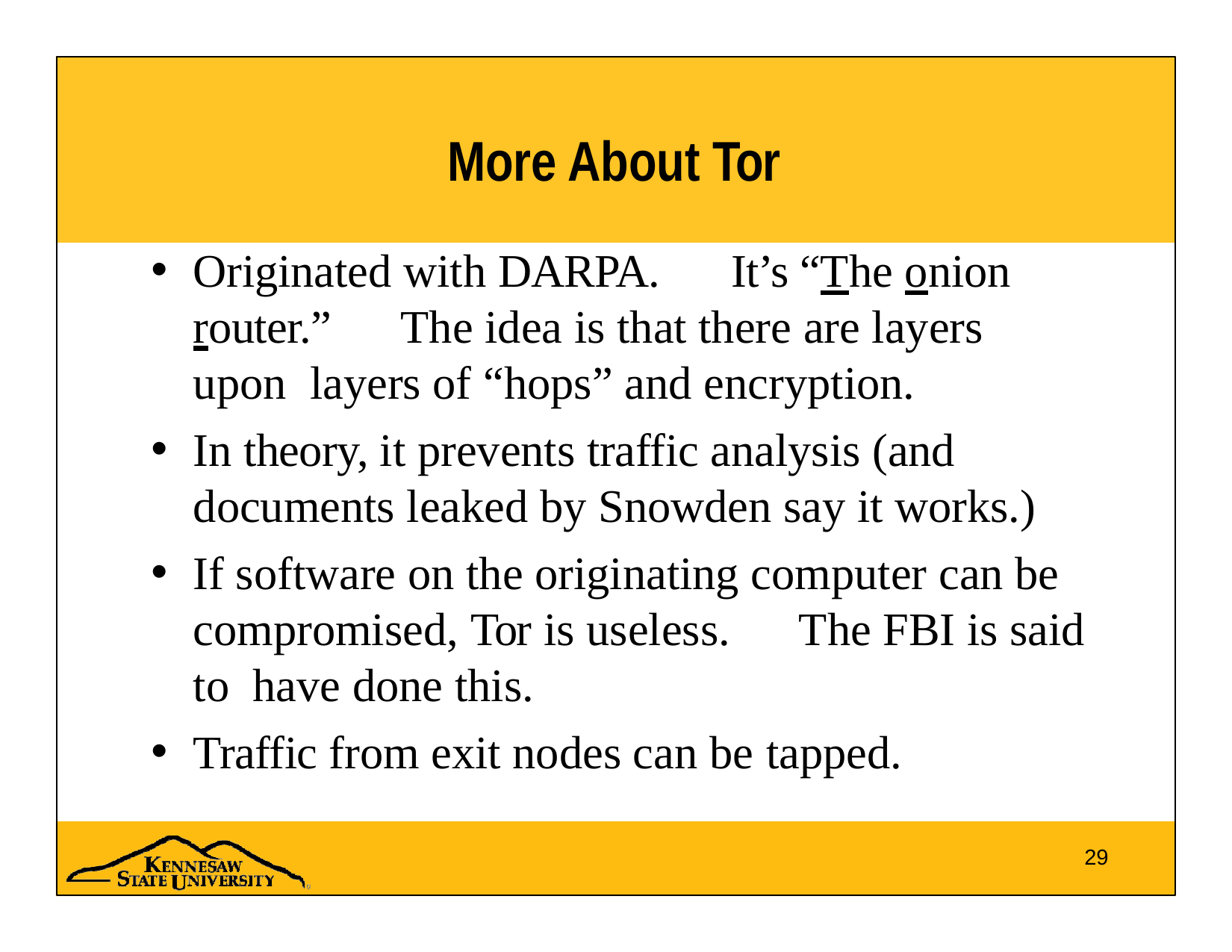

# More About Tor
Originated with DARPA.	It’s “The onion  router.”	The idea is that there are layers upon  layers of “hops” and encryption.
In theory, it prevents traffic analysis (and  documents leaked by Snowden say it works.)
If software on the originating computer can be  compromised, Tor is useless.	The FBI is said to  have done this.
Traffic from exit nodes can be tapped.

29